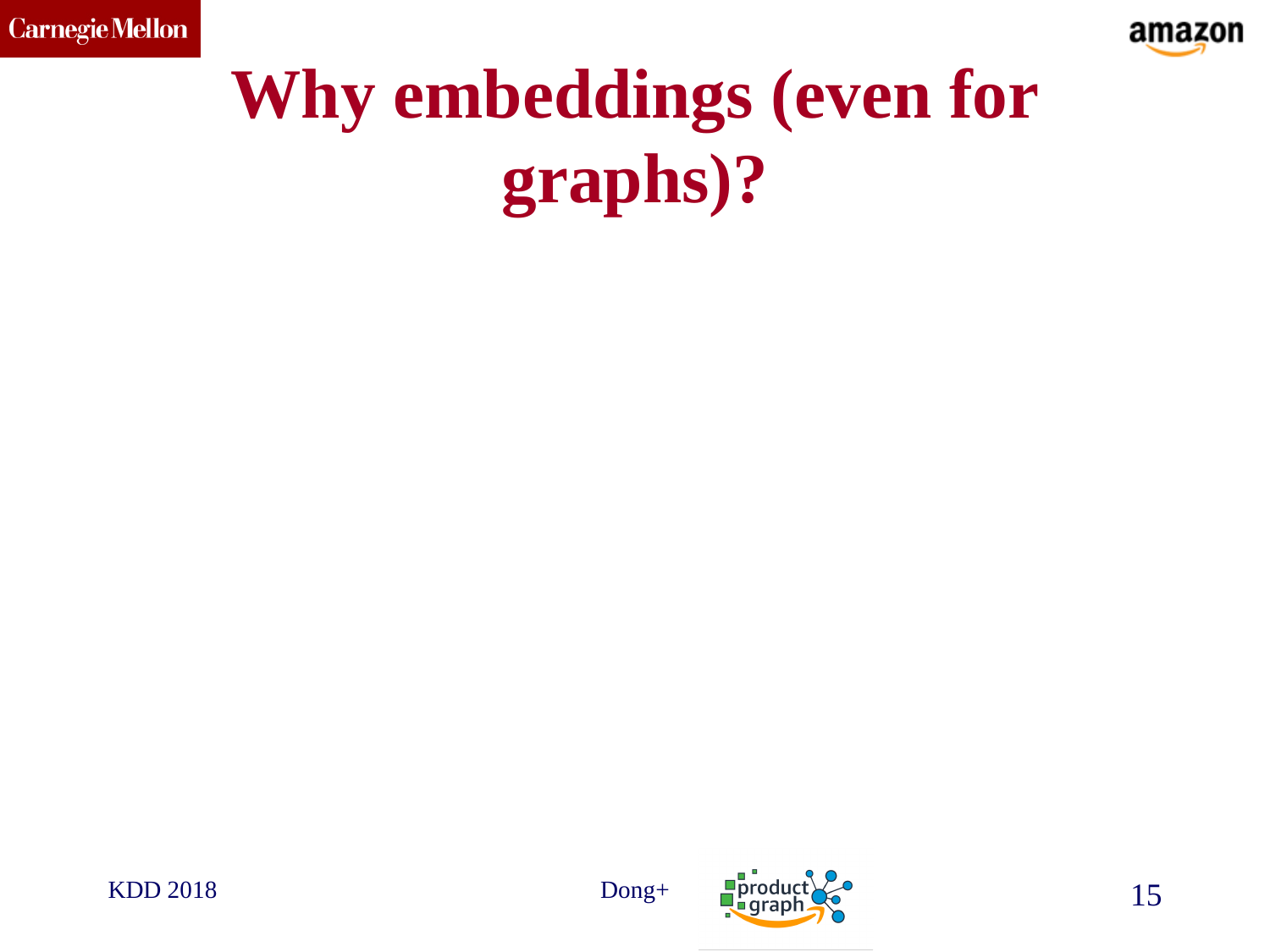

# Why embeddings (even for graphs)?

KDD 2018
Dong+
15